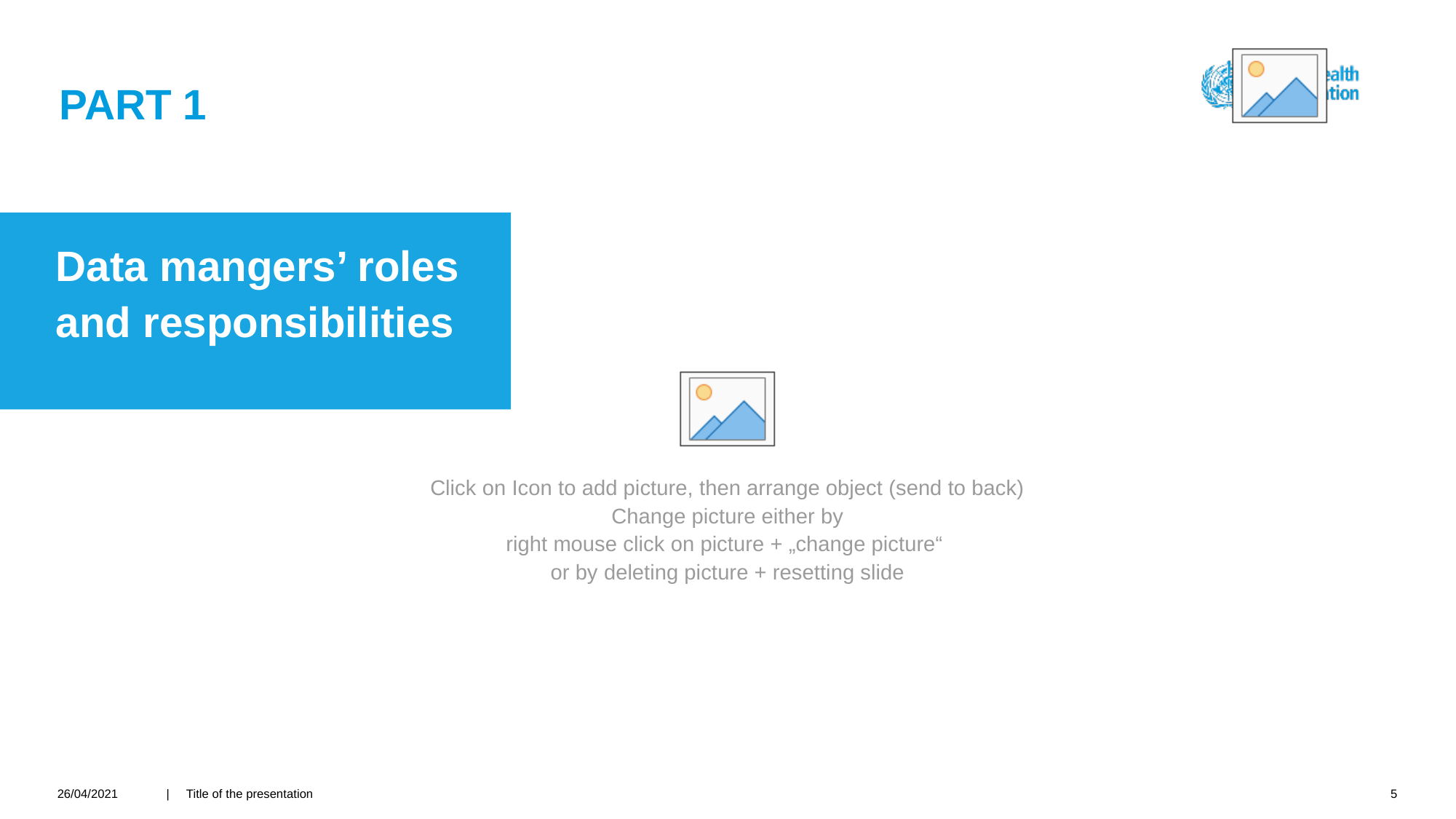

# PART 1

Data mangers’ roles and responsibilities

26/04/2021
|     Title of the presentation
5